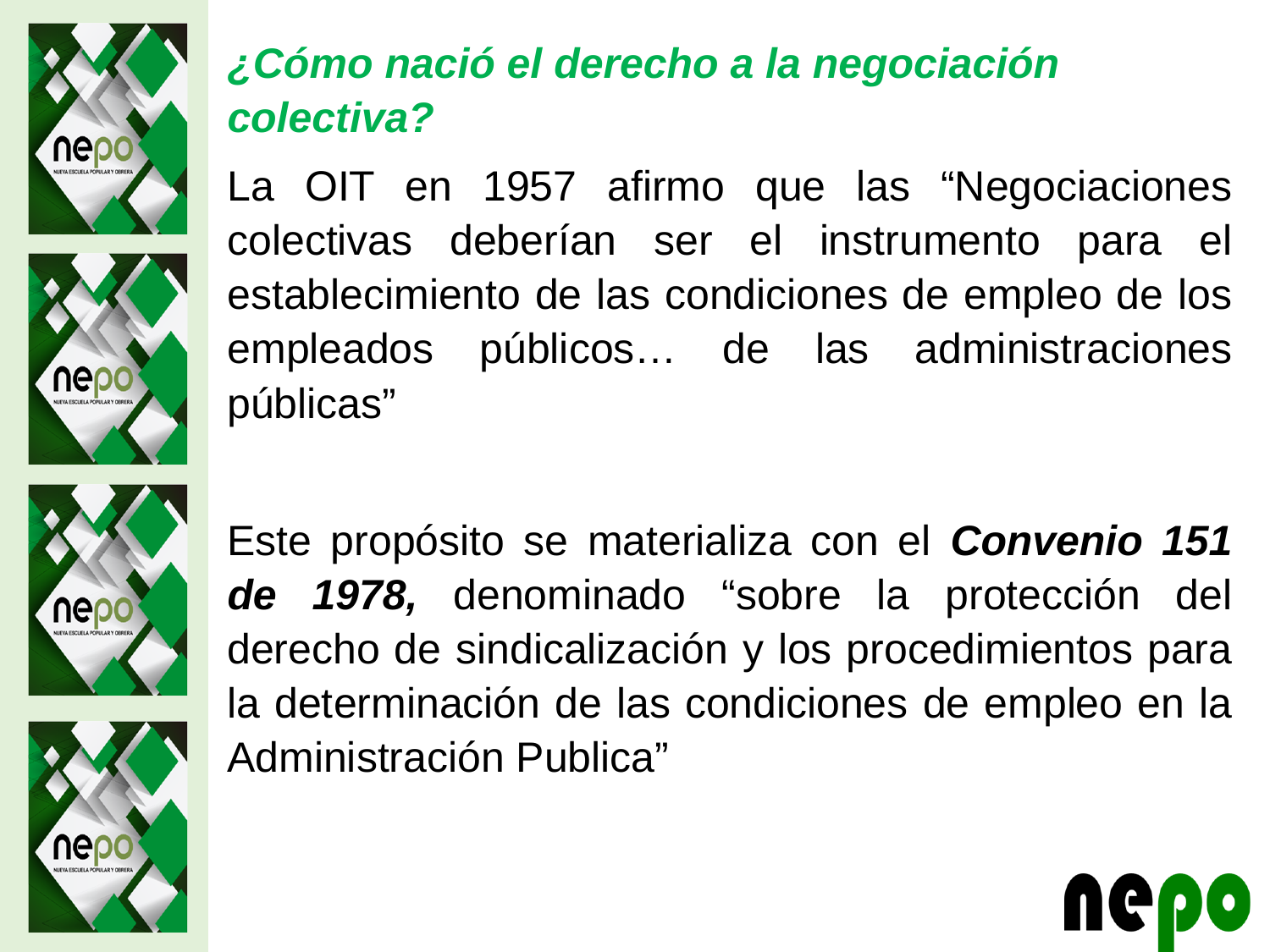

¿Cómo nació el derecho a la negociación colectiva?
La OIT en 1957 afirmo que las “Negociaciones colectivas deberían ser el instrumento para el establecimiento de las condiciones de empleo de los empleados públicos… de las administraciones públicas”

Este propósito se materializa con el Convenio 151 de 1978, denominado “sobre la protección del derecho de sindicalización y los procedimientos para la determinación de las condiciones de empleo en la Administración Publica”